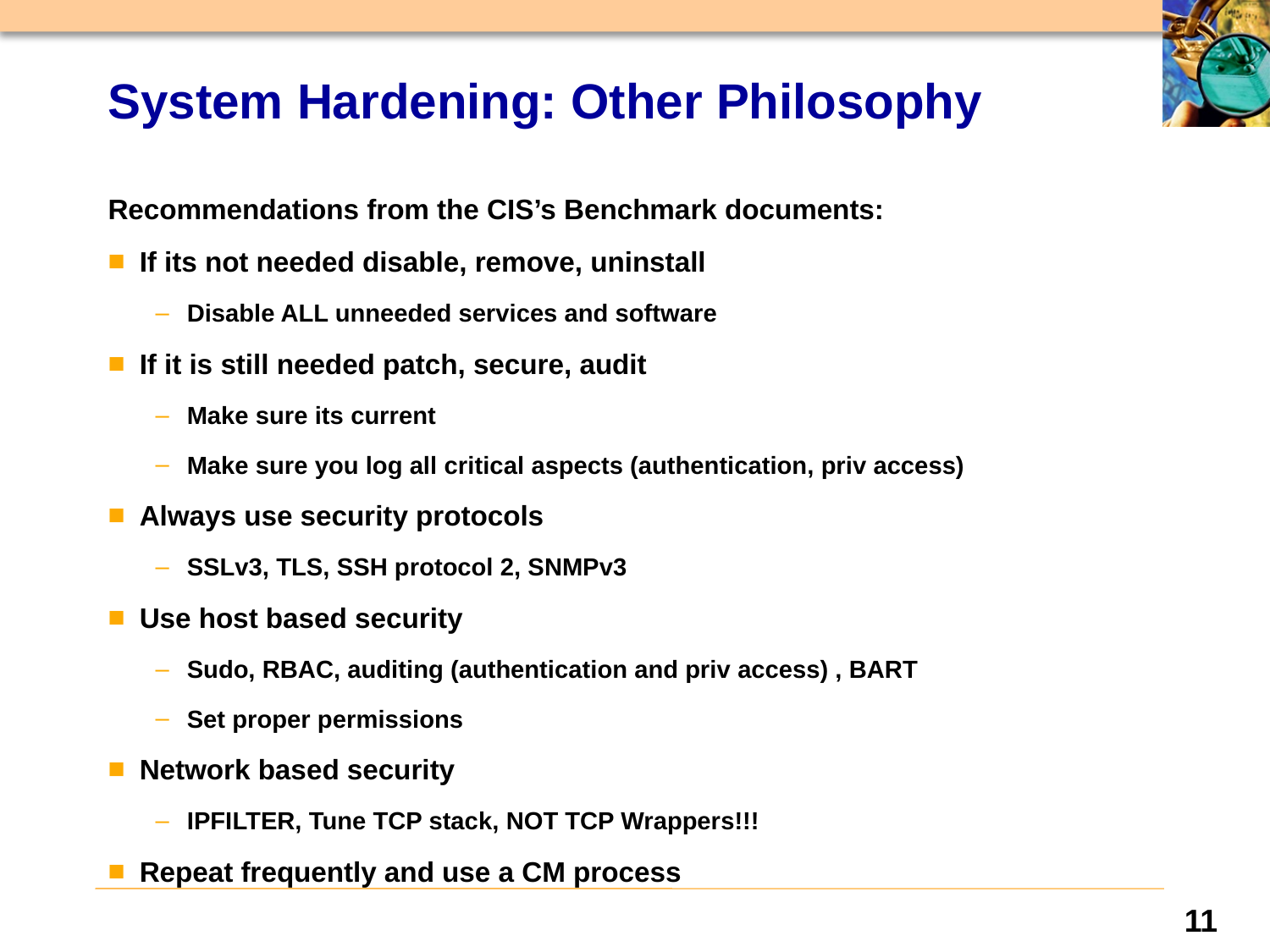

# System Hardening: Other Philosophy
Recommendations from the CIS’s Benchmark documents:
If its not needed disable, remove, uninstall
Disable ALL unneeded services and software
If it is still needed patch, secure, audit
Make sure its current
Make sure you log all critical aspects (authentication, priv access)
Always use security protocols
SSLv3, TLS, SSH protocol 2, SNMPv3
Use host based security
Sudo, RBAC, auditing (authentication and priv access) , BART
Set proper permissions
Network based security
IPFILTER, Tune TCP stack, NOT TCP Wrappers!!!
Repeat frequently and use a CM process